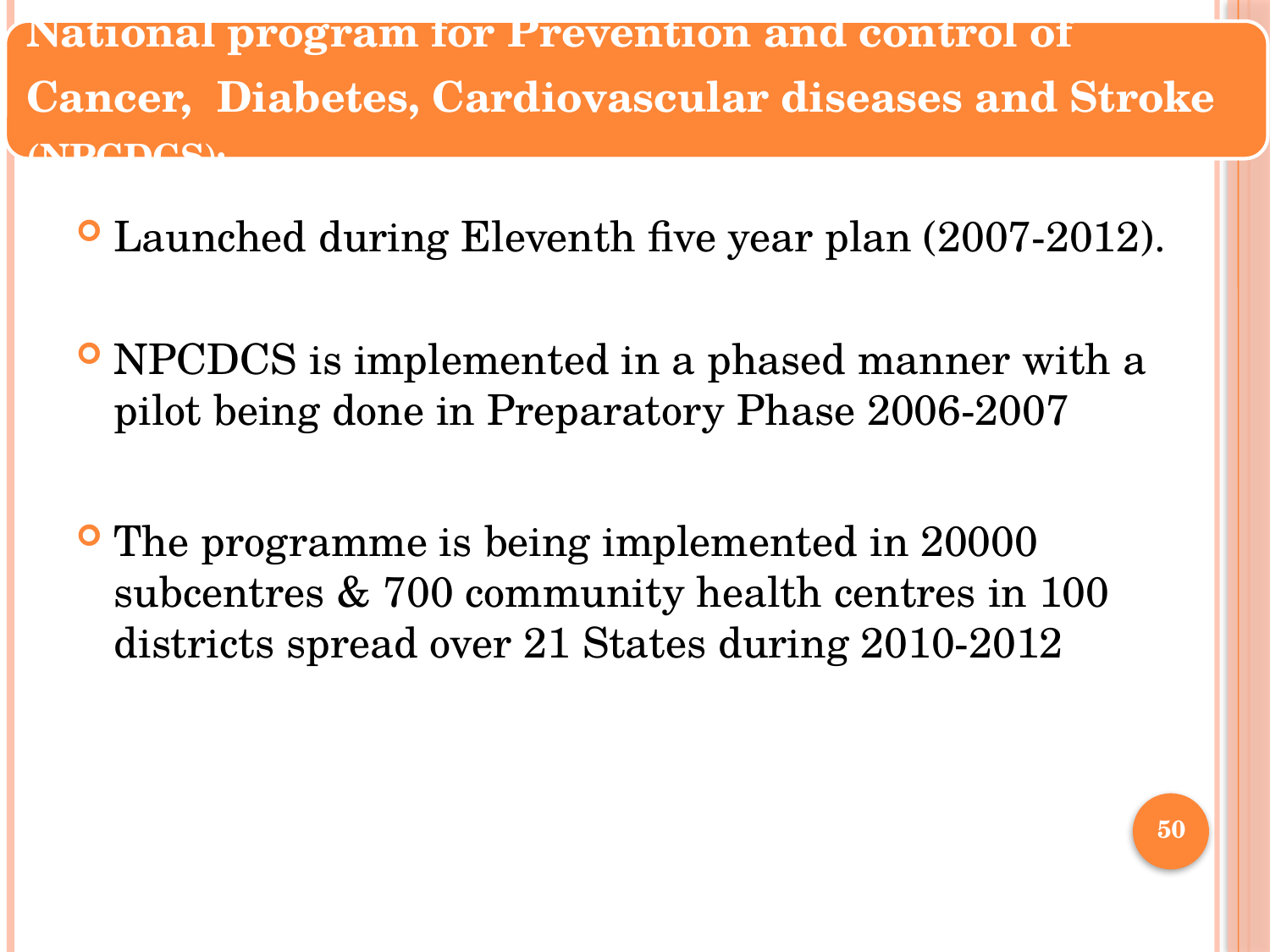

National program for Prevention and control of Cancer,  Diabetes, Cardiovascular diseases and Stroke (NPCDCS):
Launched during Eleventh five year plan (2007-2012).

NPCDCS is implemented in a phased manner with a pilot being done in Preparatory Phase 2006-2007

The programme is being implemented in 20000 subcentres & 700 community health centres in 100 districts spread over 21 States during 2010-2012

50